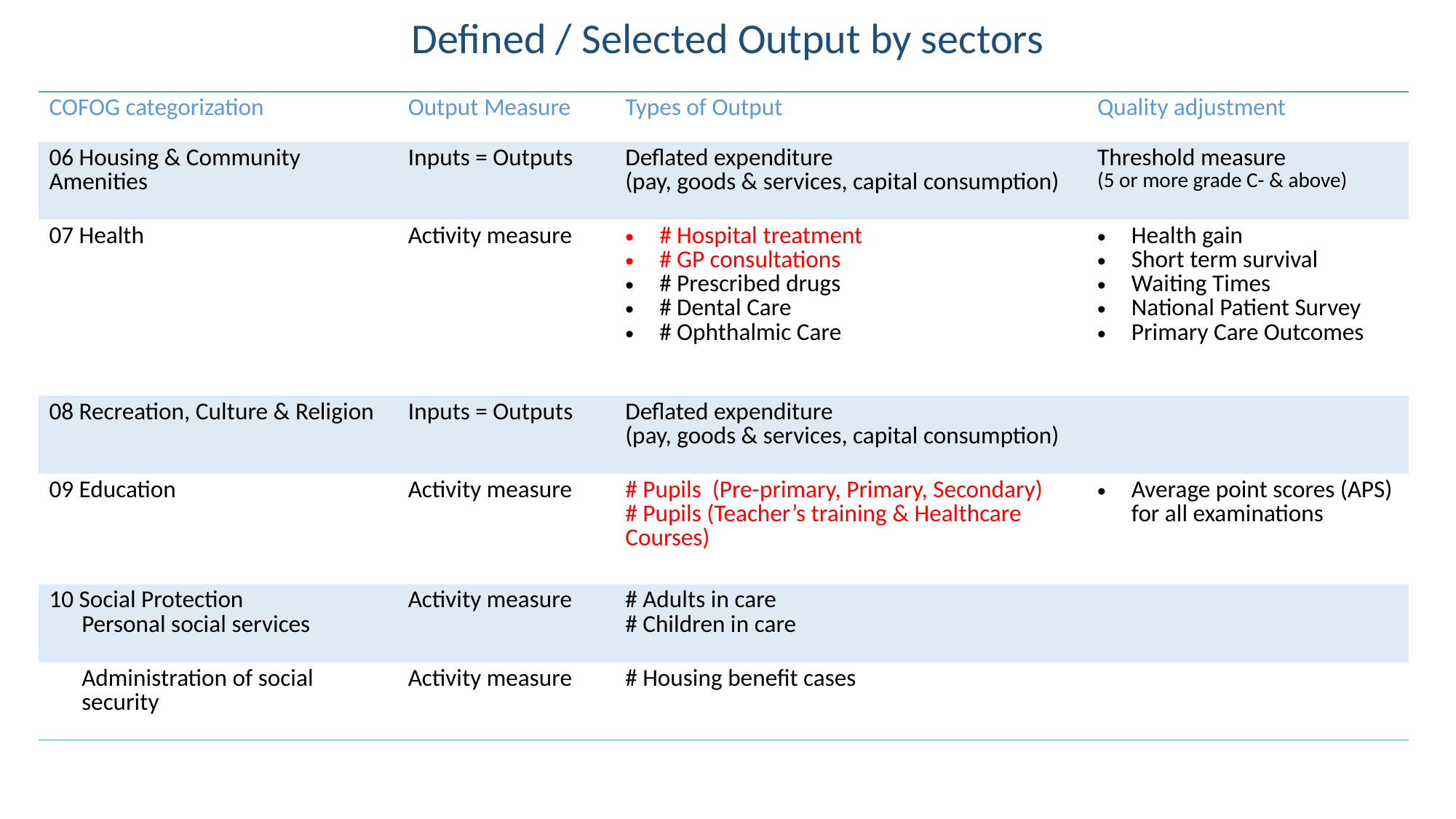

# Defined / Selected Output by sectors
| COFOG categorization | Output Measure | Types of Output | Quality adjustment |
| --- | --- | --- | --- |
| 06 Housing & Community Amenities | Inputs = Outputs | Deflated expenditure (pay, goods & services, capital consumption) | Threshold measure (5 or more grade C- & above) |
| 07 Health | Activity measure | # Hospital treatment # GP consultations # Prescribed drugs # Dental Care # Ophthalmic Care | Health gain Short term survival Waiting Times National Patient Survey Primary Care Outcomes |
| 08 Recreation, Culture & Religion | Inputs = Outputs | Deflated expenditure (pay, goods & services, capital consumption) |  |
| 09 Education | Activity measure | # Pupils (Pre-primary, Primary, Secondary) # Pupils (Teacher’s training & Healthcare Courses) | Average point scores (APS) for all examinations |
| 10 Social Protection Personal social services | Activity measure | # Adults in care # Children in care |  |
| Administration of social security | Activity measure | # Housing benefit cases |  |